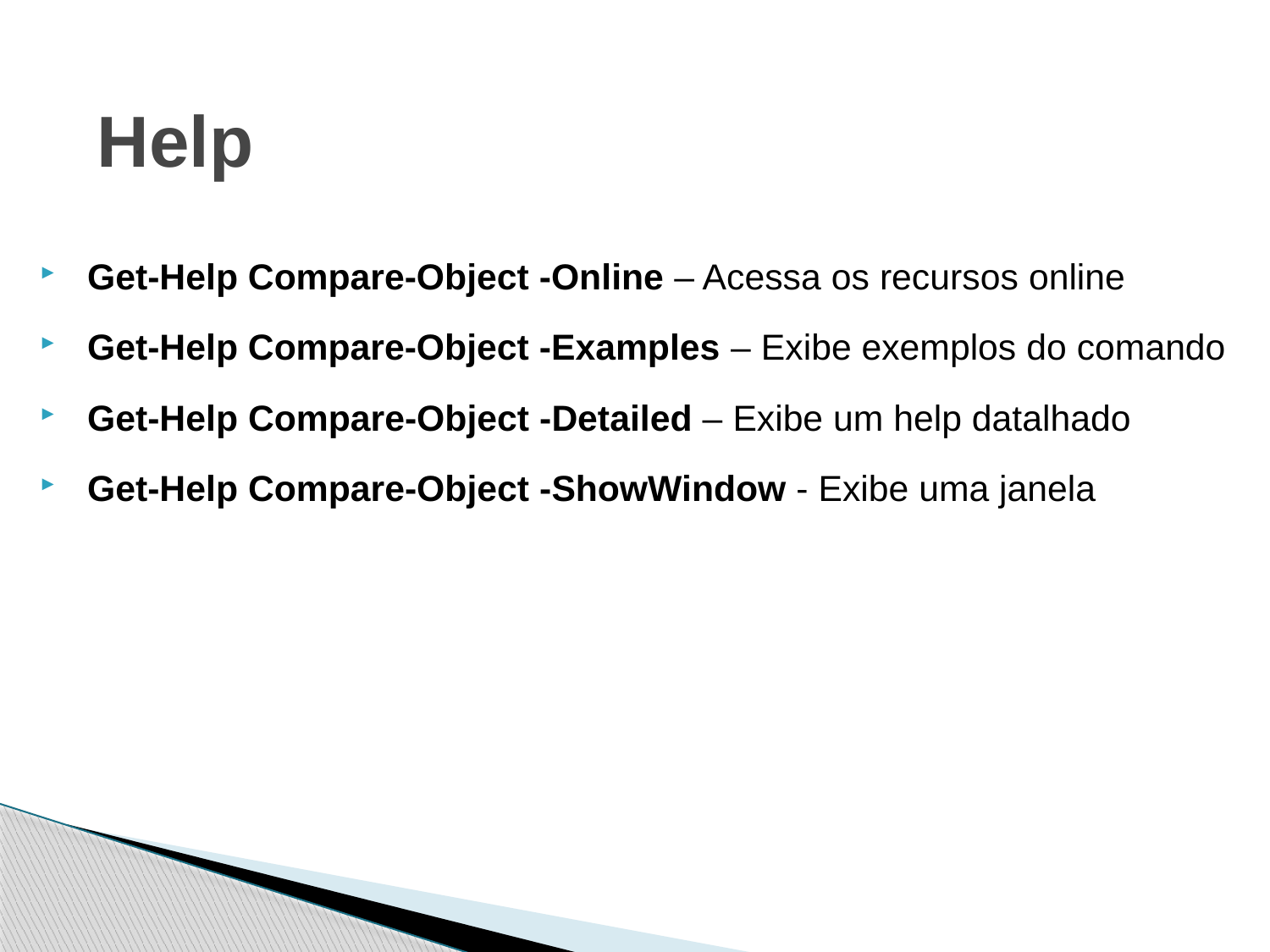

Help
Get-Help Compare-Object -Online – Acessa os recursos online
Get-Help Compare-Object -Examples – Exibe exemplos do comando
Get-Help Compare-Object -Detailed – Exibe um help datalhado
Get-Help Compare-Object -ShowWindow - Exibe uma janela